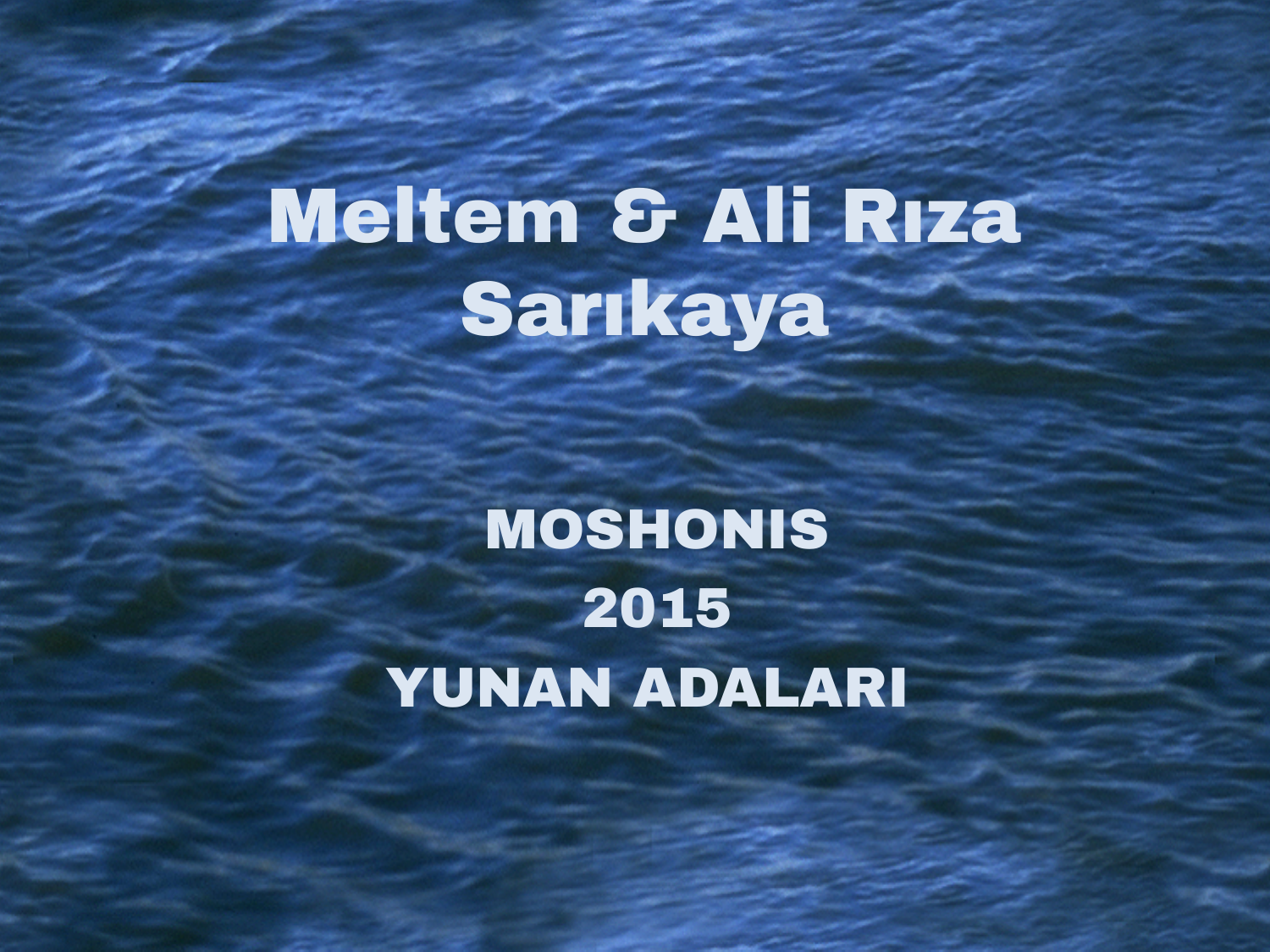

# Meltem & Ali Rıza Sarıkaya
MOSHONIS
2015
YUNAN ADALARI